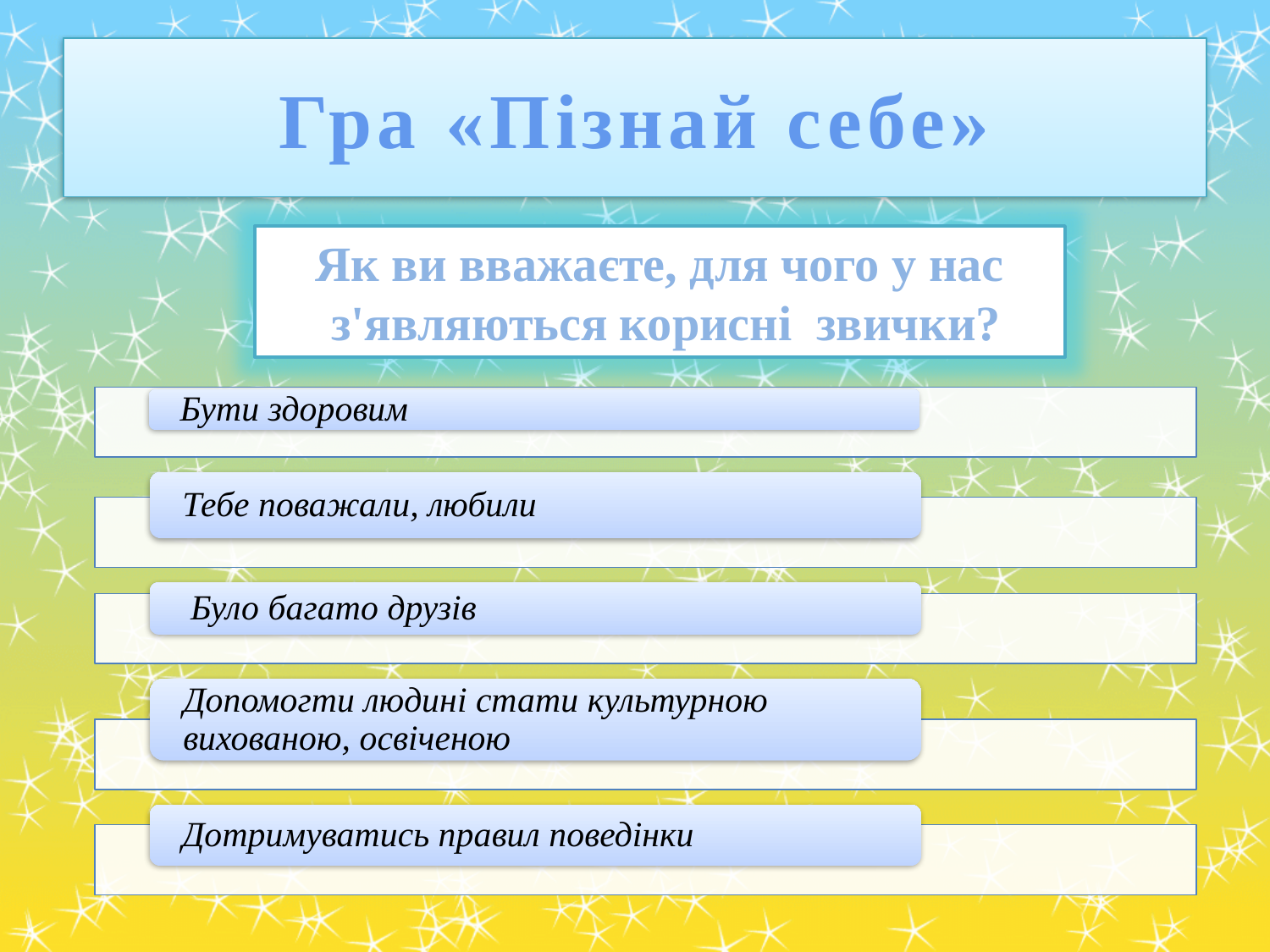

# Гра «Пізнай себе»
Як ви вважаєте, для чого у нас
 з'являються корисні  звички?
Бути здоровим
Тебе поважали, любили
 Було багато друзів
Допомогти людині стати культурною вихованою, освіченою
Дотримуватись правил поведінки